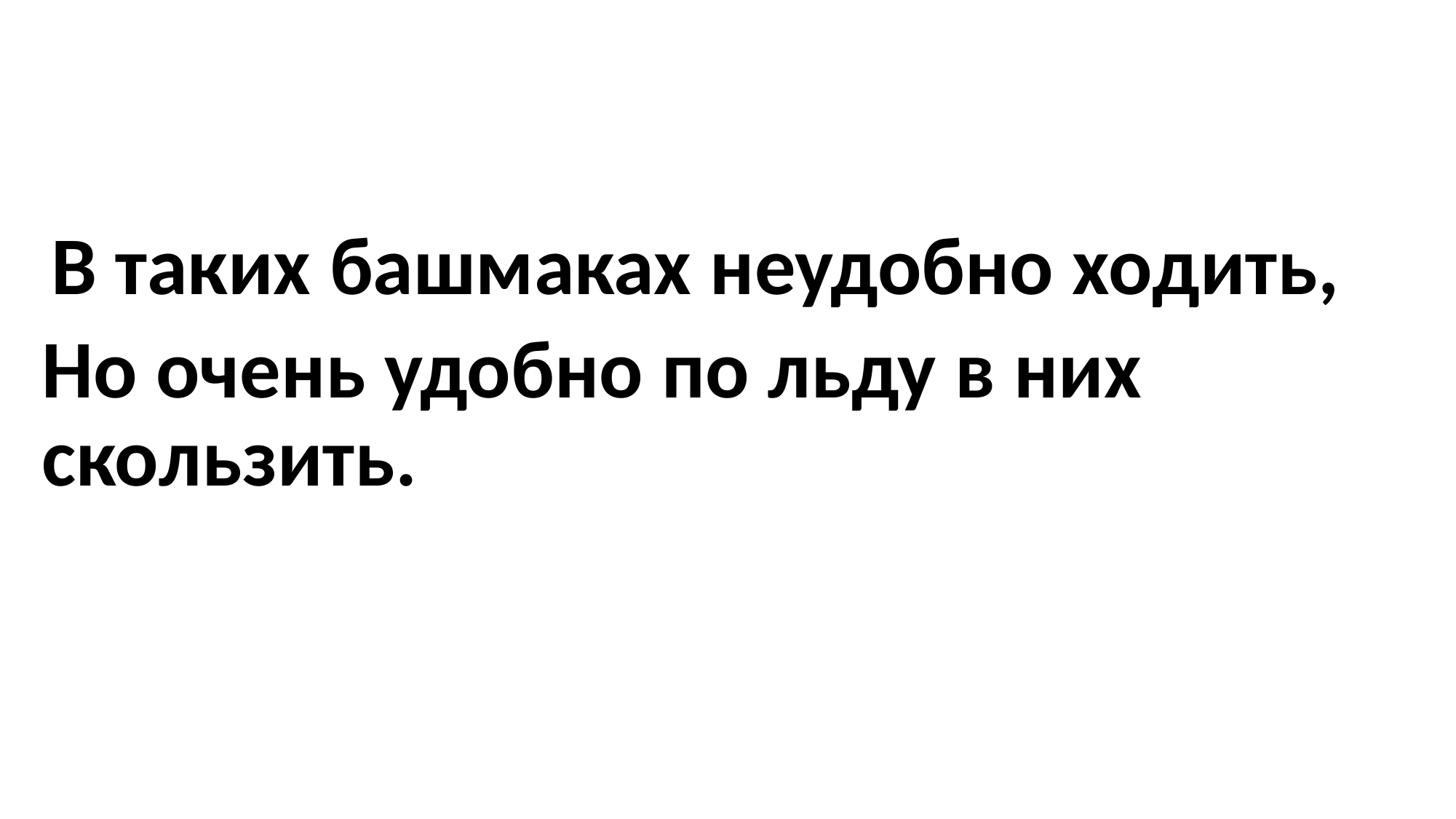

#
 В таких башмаках неудобно ходить,
Но очень удобно по льду в них скользить.